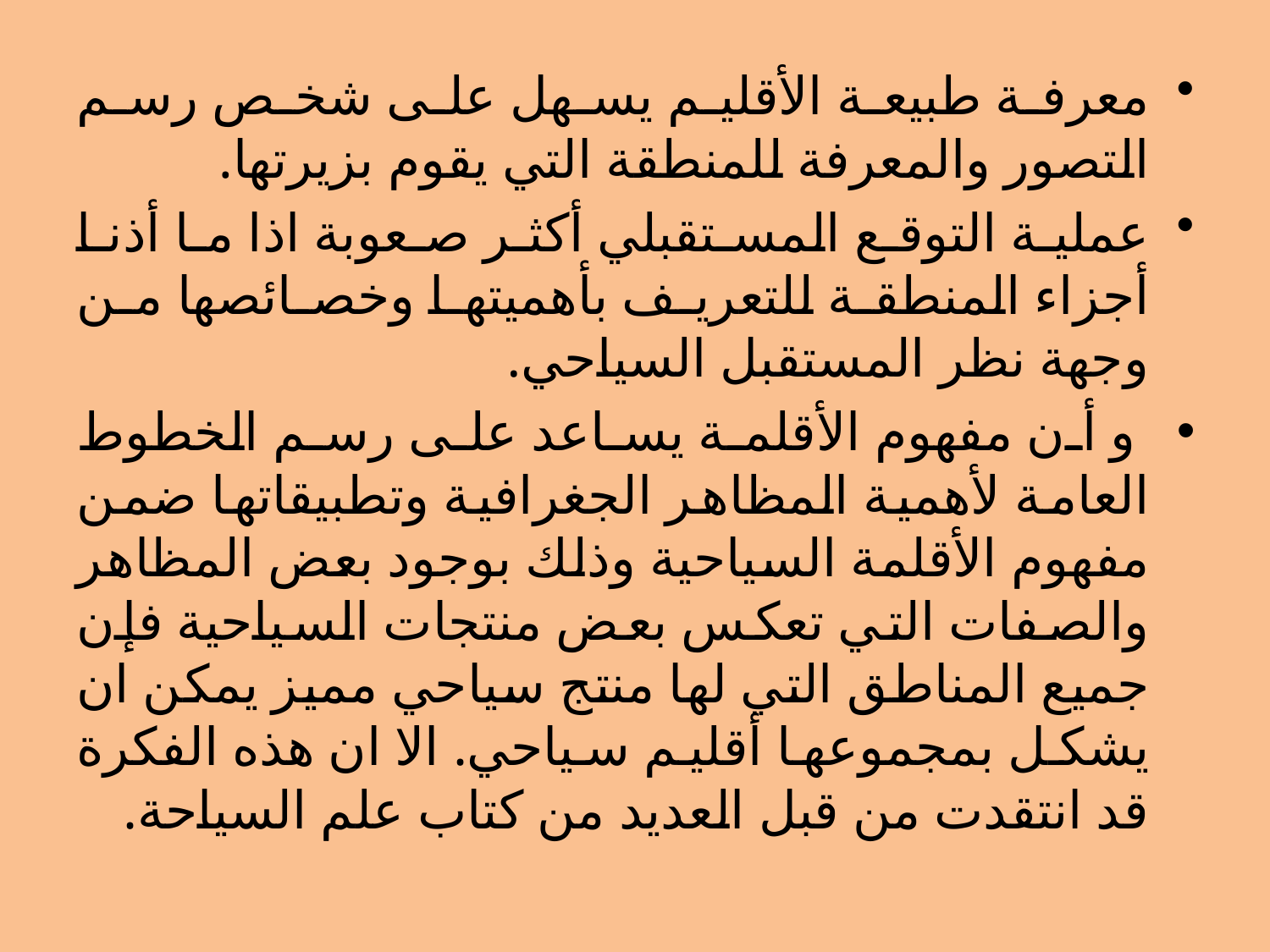

معرفة طبيعة الأقليم يسهل على شخص رسم التصور والمعرفة للمنطقة التي يقوم بزيرتها.
عملية التوقع المستقبلي أكثر صعوبة اذا ما أذنا أجزاء المنطقة للتعريف بأهميتها وخصائصها من وجهة نظر المستقبل السياحي.
 و أن مفهوم الأقلمة يساعد على رسم الخطوط العامة لأهمية المظاهر الجغرافية وتطبيقاتها ضمن مفهوم الأقلمة السياحية وذلك بوجود بعض المظاهر والصفات التي تعكس بعض منتجات السياحية فإن جميع المناطق التي لها منتج سياحي مميز يمكن ان يشكل بمجموعها أقليم سياحي. الا ان هذه الفكرة قد انتقدت من قبل العديد من كتاب علم السياحة.